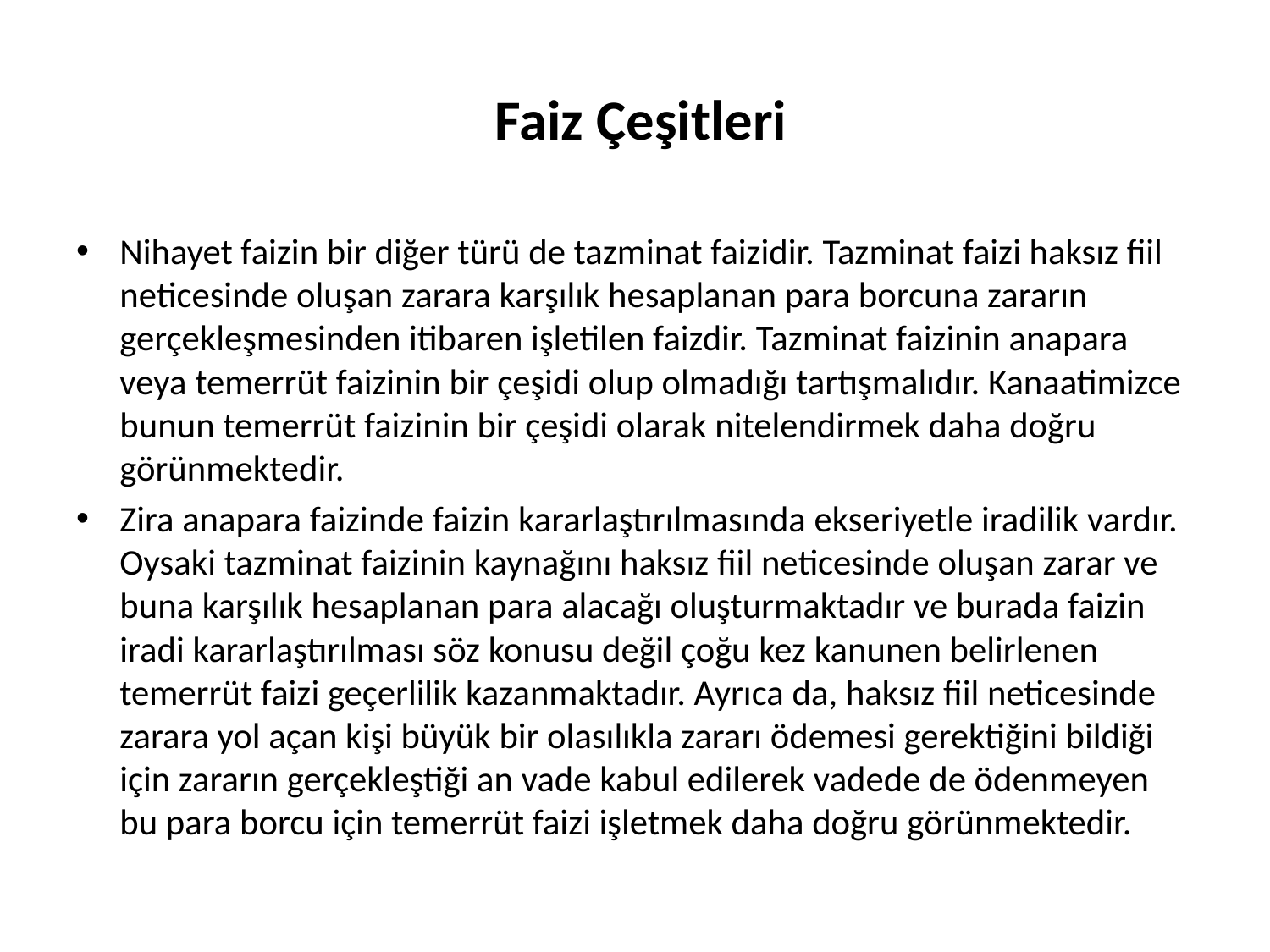

# Faiz Çeşitleri
Nihayet faizin bir diğer türü de tazminat faizidir. Tazminat faizi haksız fiil neticesinde oluşan zarara karşılık hesaplanan para borcuna zararın gerçekleşmesinden itibaren işletilen faizdir. Tazminat faizinin anapara veya temerrüt faizinin bir çeşidi olup olmadığı tartışmalıdır. Kanaatimizce bunun temerrüt faizinin bir çeşidi olarak nitelendirmek daha doğru görünmektedir.
Zira anapara faizinde faizin kararlaştırılmasında ekseriyetle iradilik vardır. Oysaki tazminat faizinin kaynağını haksız fiil neticesinde oluşan zarar ve buna karşılık hesaplanan para alacağı oluşturmaktadır ve burada faizin iradi kararlaştırılması söz konusu değil çoğu kez kanunen belirlenen temerrüt faizi geçerlilik kazanmaktadır. Ayrıca da, haksız fiil neticesinde zarara yol açan kişi büyük bir olasılıkla zararı ödemesi gerektiğini bildiği için zararın gerçekleştiği an vade kabul edilerek vadede de ödenmeyen bu para borcu için temerrüt faizi işletmek daha doğru görünmektedir.